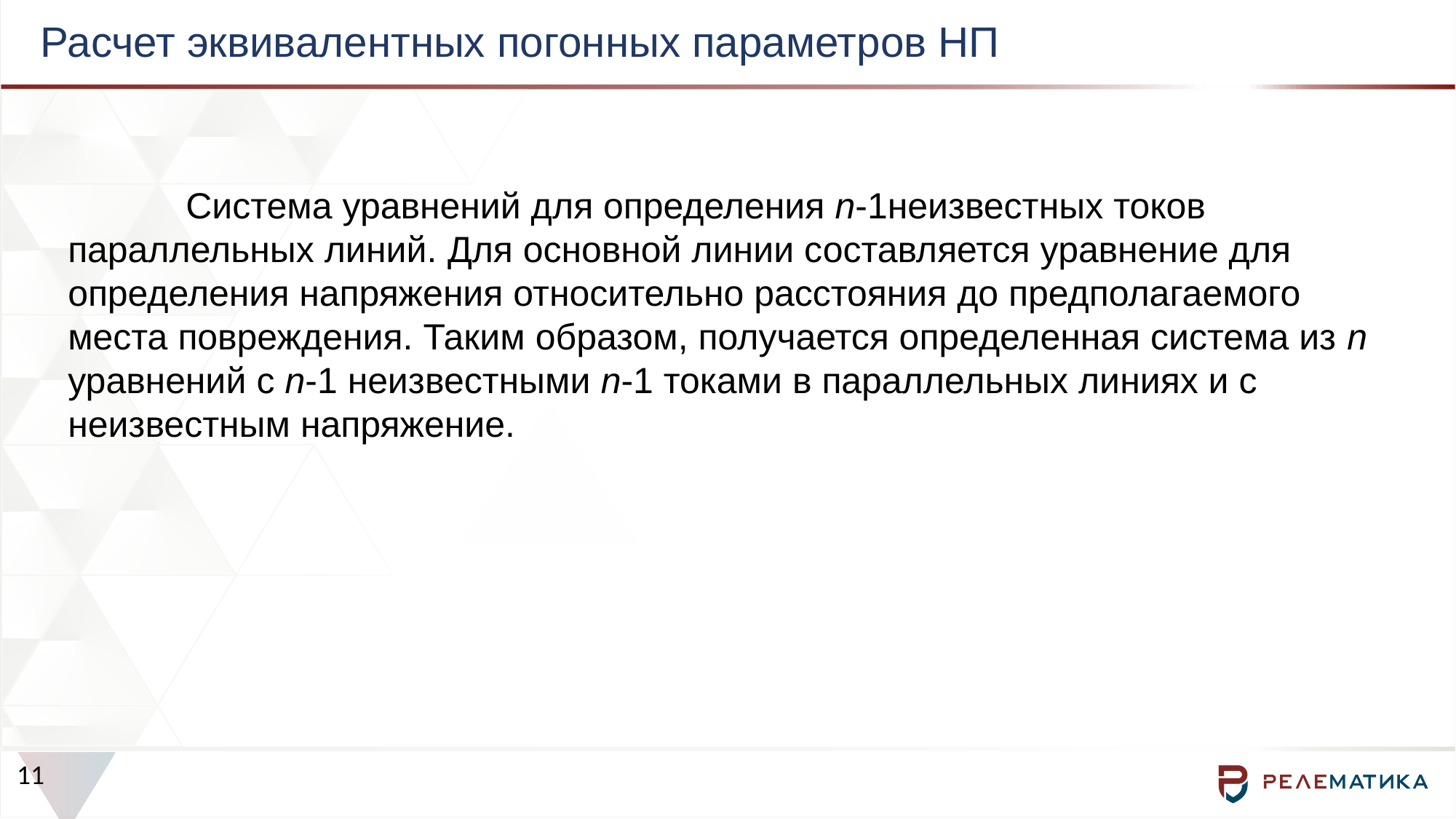

# Расчет эквивалентных погонных параметров НП
Система уравнений для определения n-1неизвестных токов параллельных линий. Для основной линии составляется уравнение для определения напряжения относительно расстояния до предполагаемого места повреждения. Таким образом, получается определенная система из n уравнений c n-1 неизвестными n-1 токами в параллельных линиях и с неизвестным напряжение.